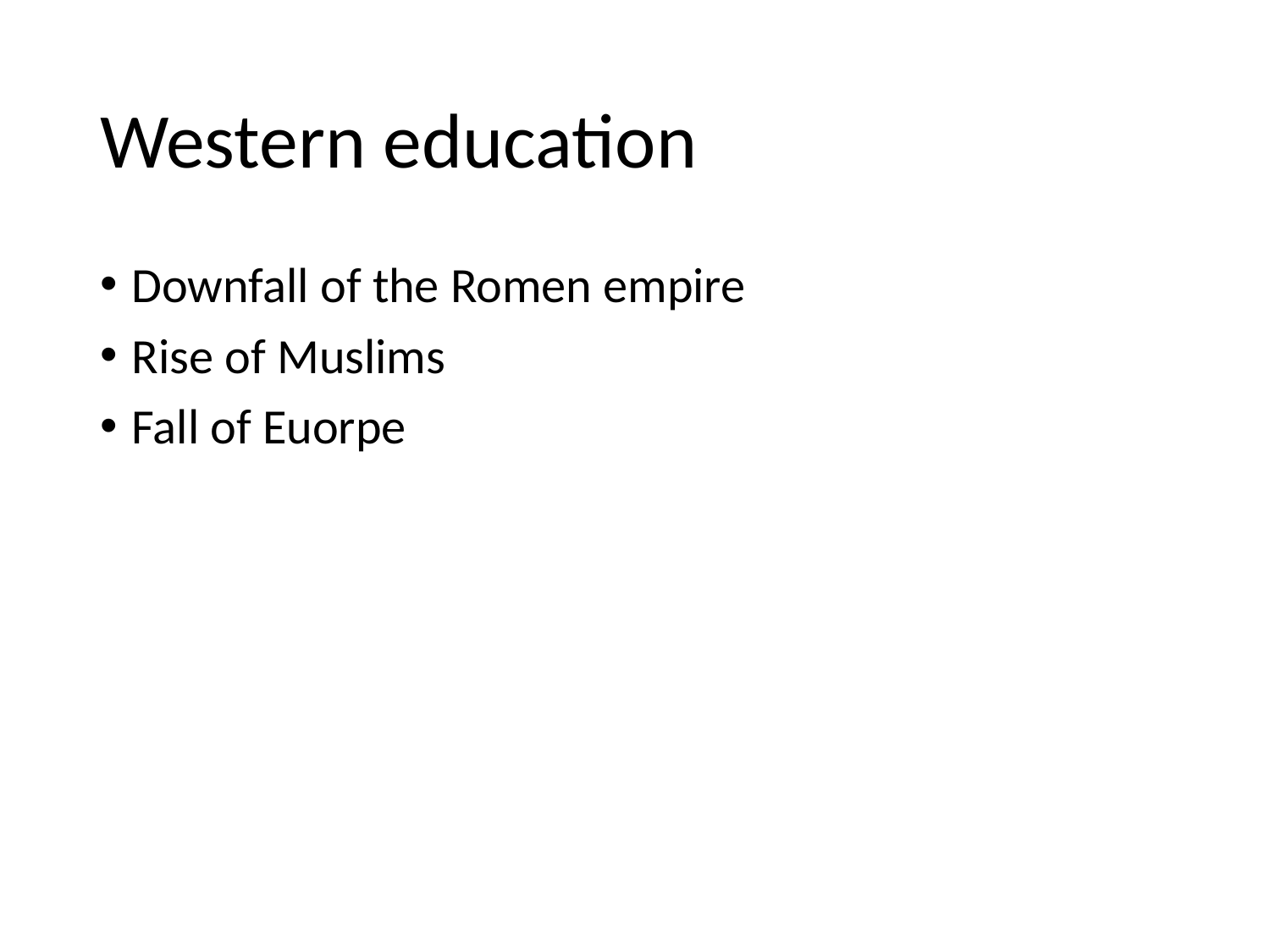

# Western education
Downfall of the Romen empire
Rise of Muslims
Fall of Euorpe